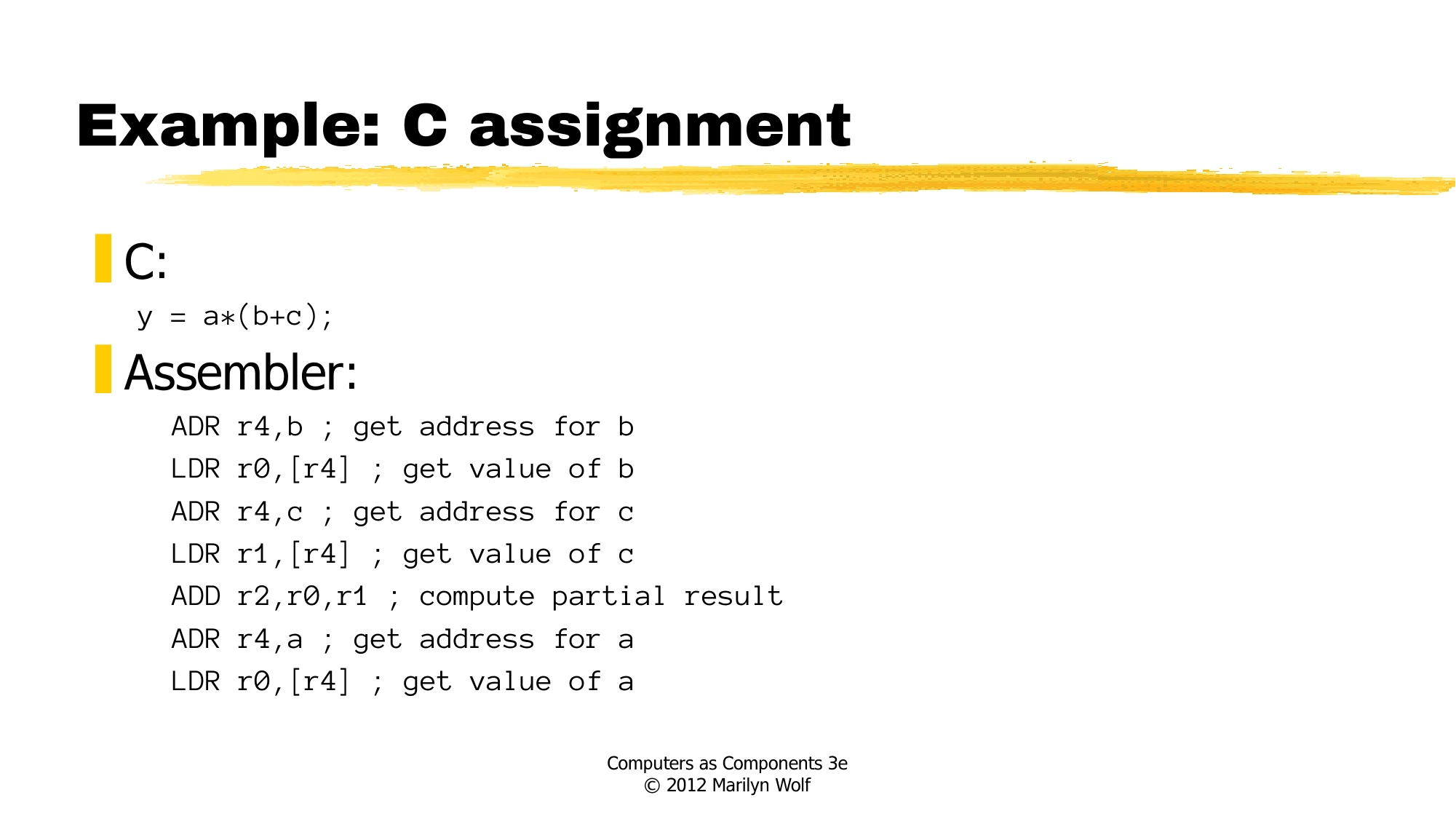

# Example: C assignment
C:
y = a*(b+c);
Assembler:
	ADR r4,b ; get address for b
	LDR r0,[r4] ; get value of b
	ADR r4,c ; get address for c
	LDR r1,[r4] ; get value of c
	ADD r2,r0,r1 ; compute partial result
	ADR r4,a ; get address for a
	LDR r0,[r4] ; get value of a